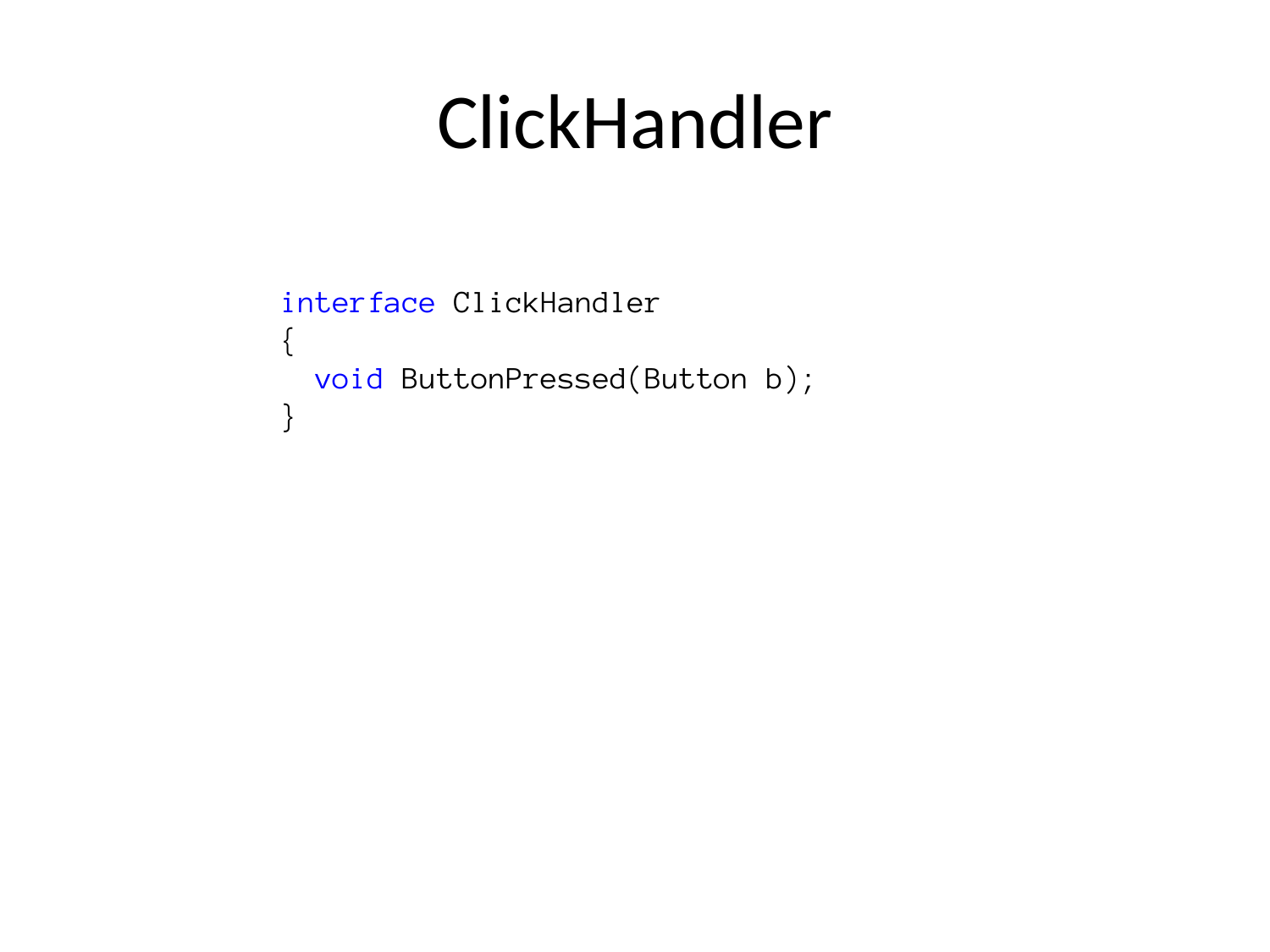

# ClickHandler
interface ClickHandler
{
  void ButtonPressed(Button b);
}